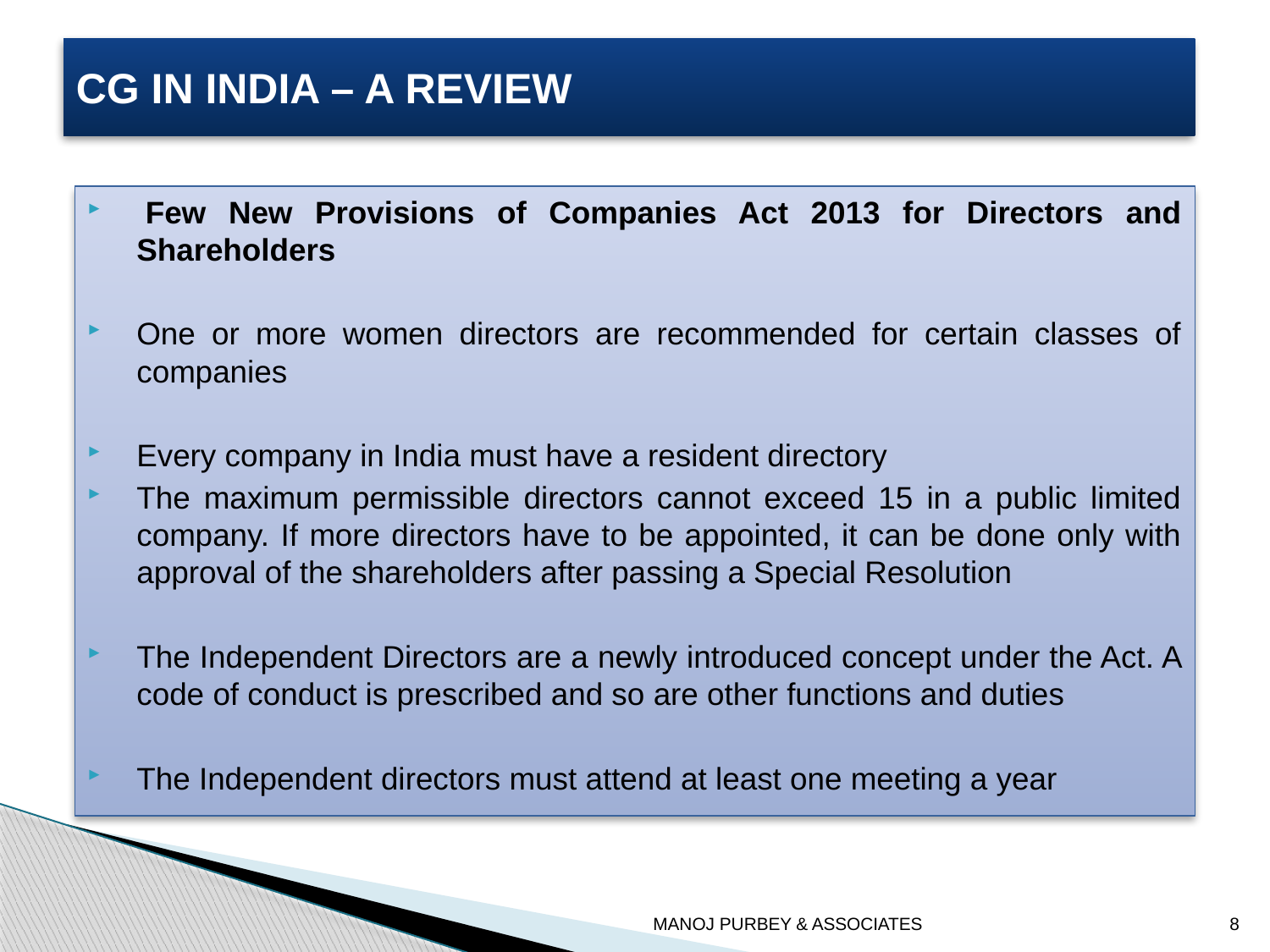

# CG IN INDIA – A REVIEW
 Few New Provisions of Companies Act 2013 for Directors and Shareholders

One or more women directors are recommended for certain classes of companies

Every company in India must have a resident directory
The maximum permissible directors cannot exceed 15 in a public limited company. If more directors have to be appointed, it can be done only with approval of the shareholders after passing a Special Resolution

The Independent Directors are a newly introduced concept under the Act. A code of conduct is prescribed and so are other functions and duties

The Independent directors must attend at least one meeting a year

MANOJ PURBEY & ASSOCIATES
8